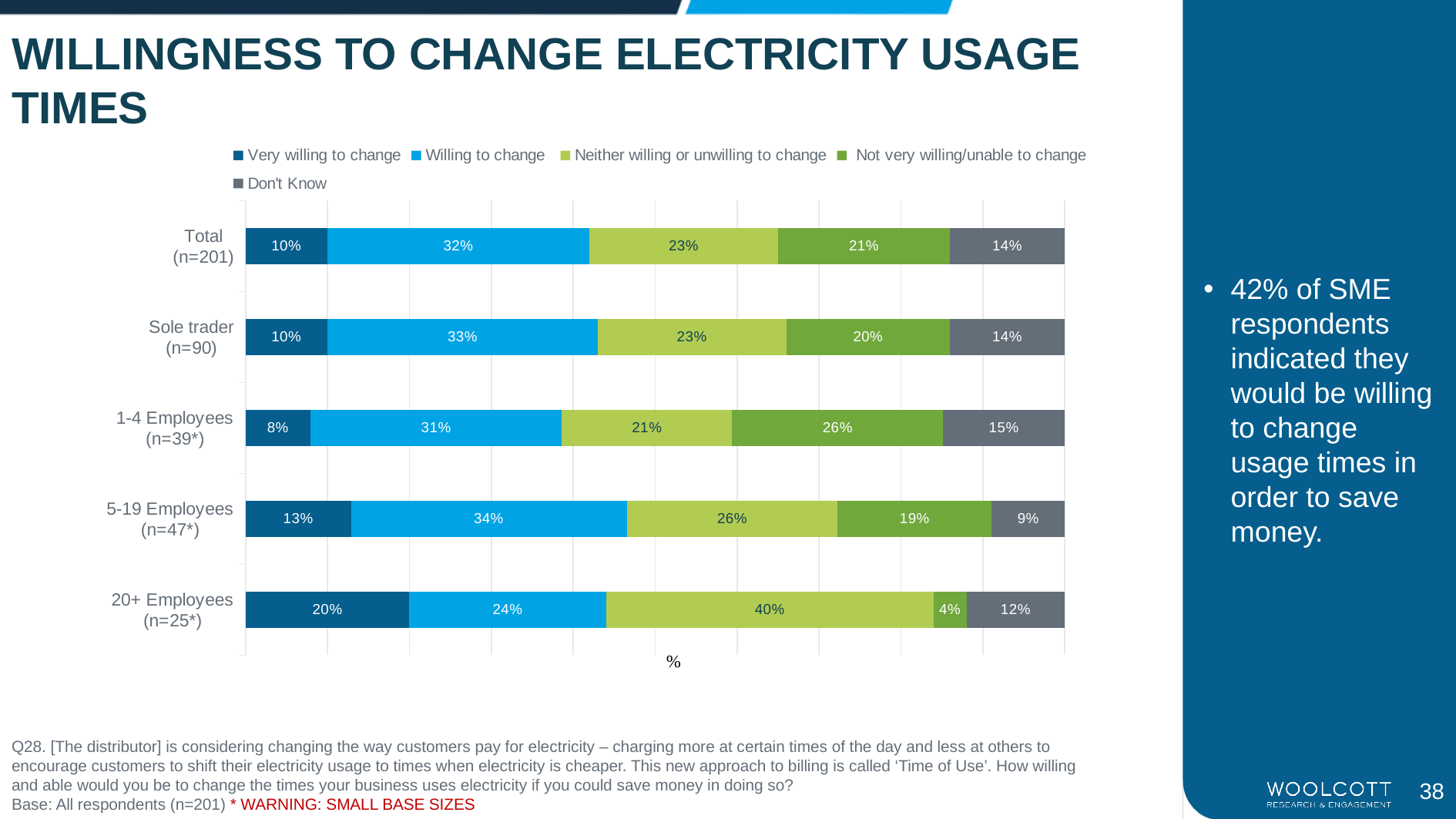

WILLINGNESS TO CHANGE ELECTRICITY USAGE TIMES

### Chart

| Category | Very willing to change | Willing to change  | Neither willing or unwilling to change |  Not very willing/unable to change | Don't Know |
|---|---|---|---|---|---|
| Total
(n=201) | 0.1 | 0.32 | 0.23 | 0.21 | 0.14 |
| Sole trader
(n=90) | 0.1 | 0.33 | 0.23 | 0.2 | 0.14 |
| 1-4 Employees
(n=39*) | 0.08 | 0.31 | 0.21 | 0.26 | 0.15 |
| 5-19 Employees
(n=47*) | 0.13 | 0.34 | 0.26 | 0.19 | 0.09 |
| 20+ Employees
(n=25*) | 0.2 | 0.24 | 0.4 | 0.04 | 0.12 |
42% of SME respondents indicated they would be willing to change usage times in order to save money.
Q28. [The distributor] is considering changing the way customers pay for electricity – charging more at certain times of the day and less at others to encourage customers to shift their electricity usage to times when electricity is cheaper. This new approach to billing is called ‘Time of Use’. How willing and able would you be to change the times your business uses electricity if you could save money in doing so?
Base: All respondents (n=201) * WARNING: SMALL BASE SIZES